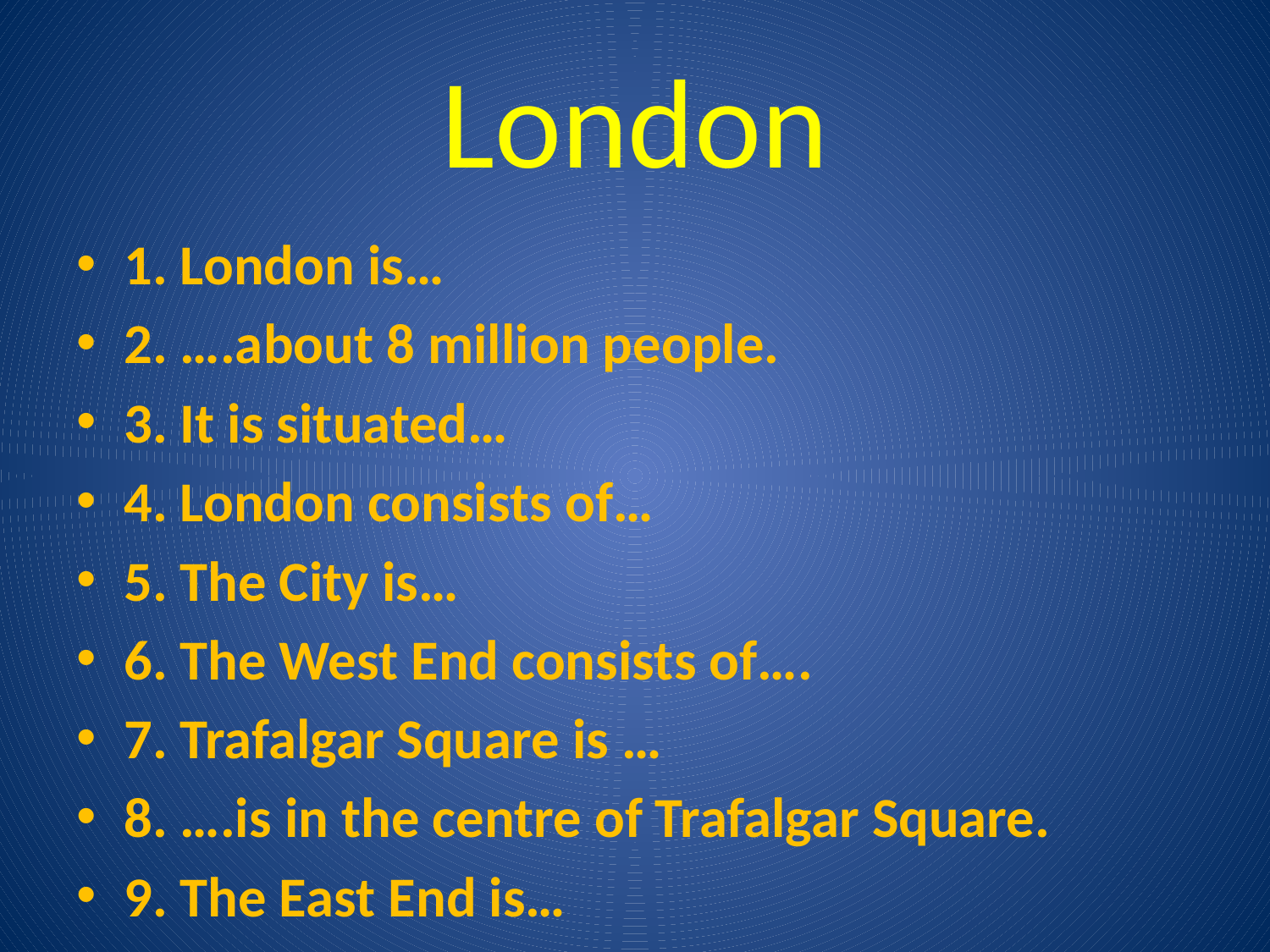

# London
1. London is…
2. ….about 8 million people.
3. It is situated…
4. London consists of…
5. The City is…
6. The West End consists of….
7. Trafalgar Square is …
8. ….is in the centre of Trafalgar Square.
9. The East End is…